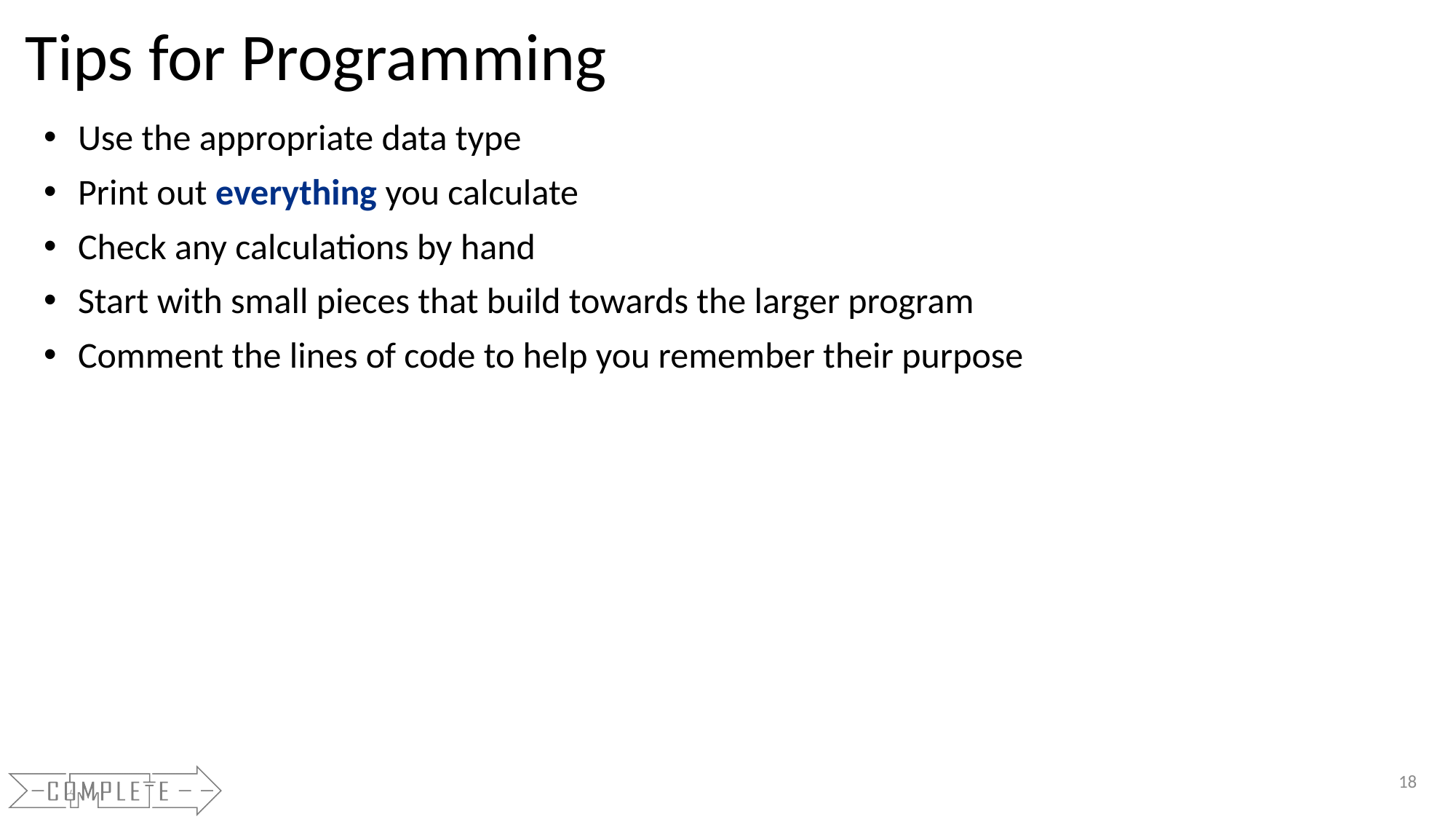

Tips for Programming
Use the appropriate data type
Print out everything you calculate
Check any calculations by hand
Start with small pieces that build towards the larger program
Comment the lines of code to help you remember their purpose

18